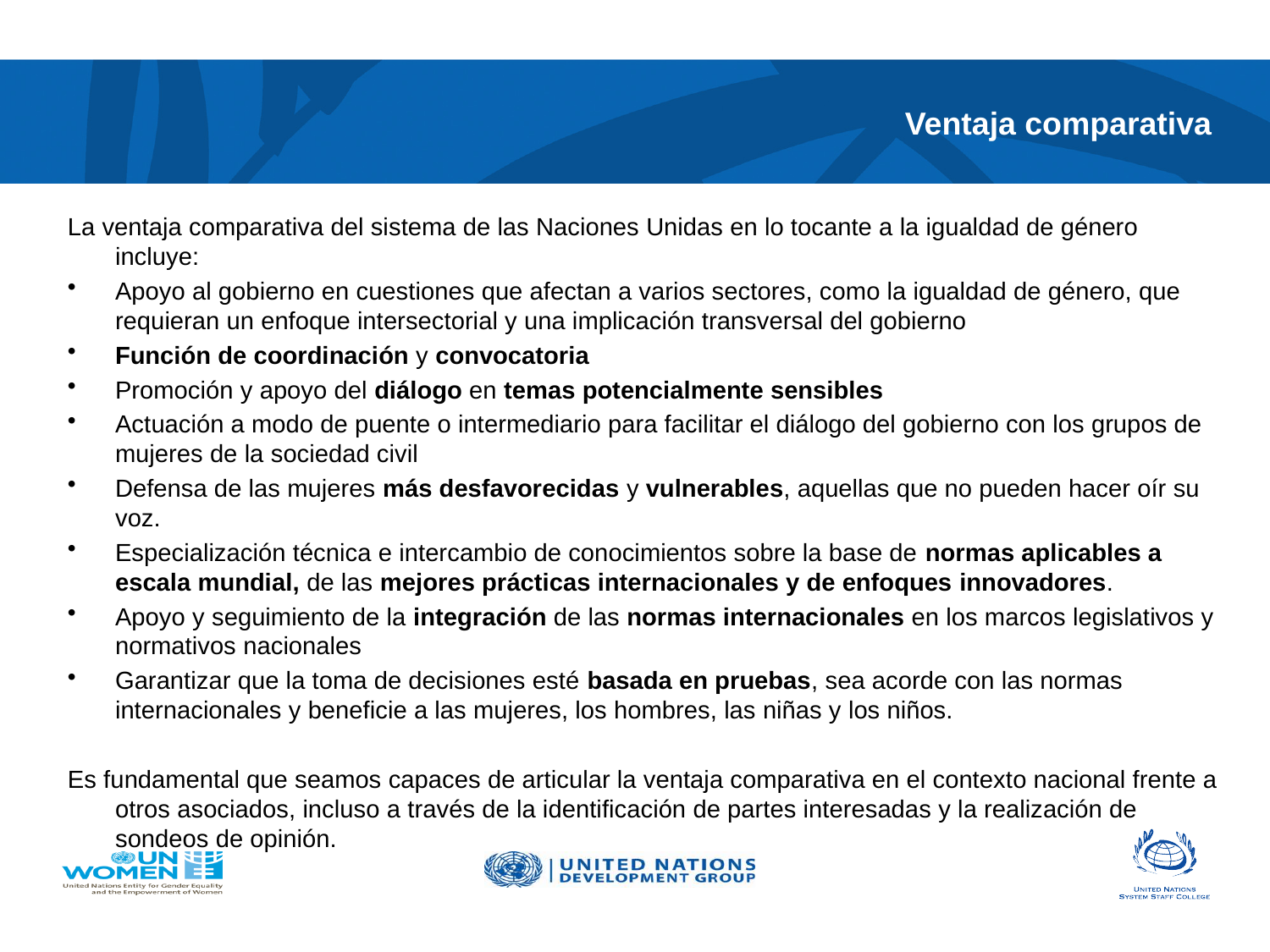

# Ventaja comparativa
La ventaja comparativa del sistema de las Naciones Unidas en lo tocante a la igualdad de género incluye:
Apoyo al gobierno en cuestiones que afectan a varios sectores, como la igualdad de género, que requieran un enfoque intersectorial y una implicación transversal del gobierno
Función de coordinación y convocatoria
Promoción y apoyo del diálogo en temas potencialmente sensibles
Actuación a modo de puente o intermediario para facilitar el diálogo del gobierno con los grupos de mujeres de la sociedad civil
Defensa de las mujeres más desfavorecidas y vulnerables, aquellas que no pueden hacer oír su voz.
Especialización técnica e intercambio de conocimientos sobre la base de normas aplicables a escala mundial, de las mejores prácticas internacionales y de enfoques innovadores.
Apoyo y seguimiento de la integración de las normas internacionales en los marcos legislativos y normativos nacionales
Garantizar que la toma de decisiones esté basada en pruebas, sea acorde con las normas internacionales y beneficie a las mujeres, los hombres, las niñas y los niños.

Es fundamental que seamos capaces de articular la ventaja comparativa en el contexto nacional frente a otros asociados, incluso a través de la identificación de partes interesadas y la realización de sondeos de opinión.